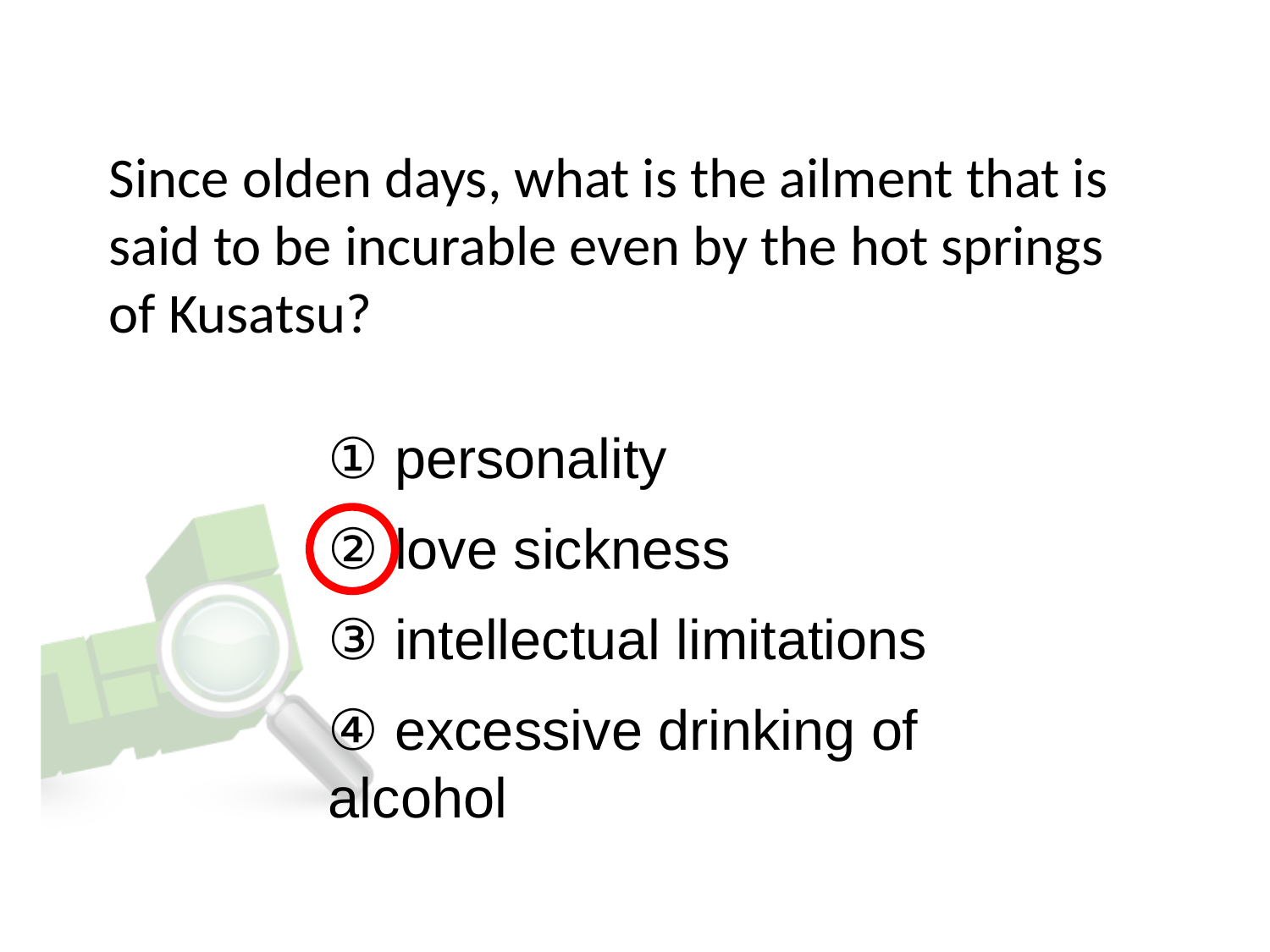

# Since olden days, what is the ailment that is said to be incurable even by the hot springs of Kusatsu?
① personality
② love sickness
③ intellectual limitations
④ excessive drinking of alcohol